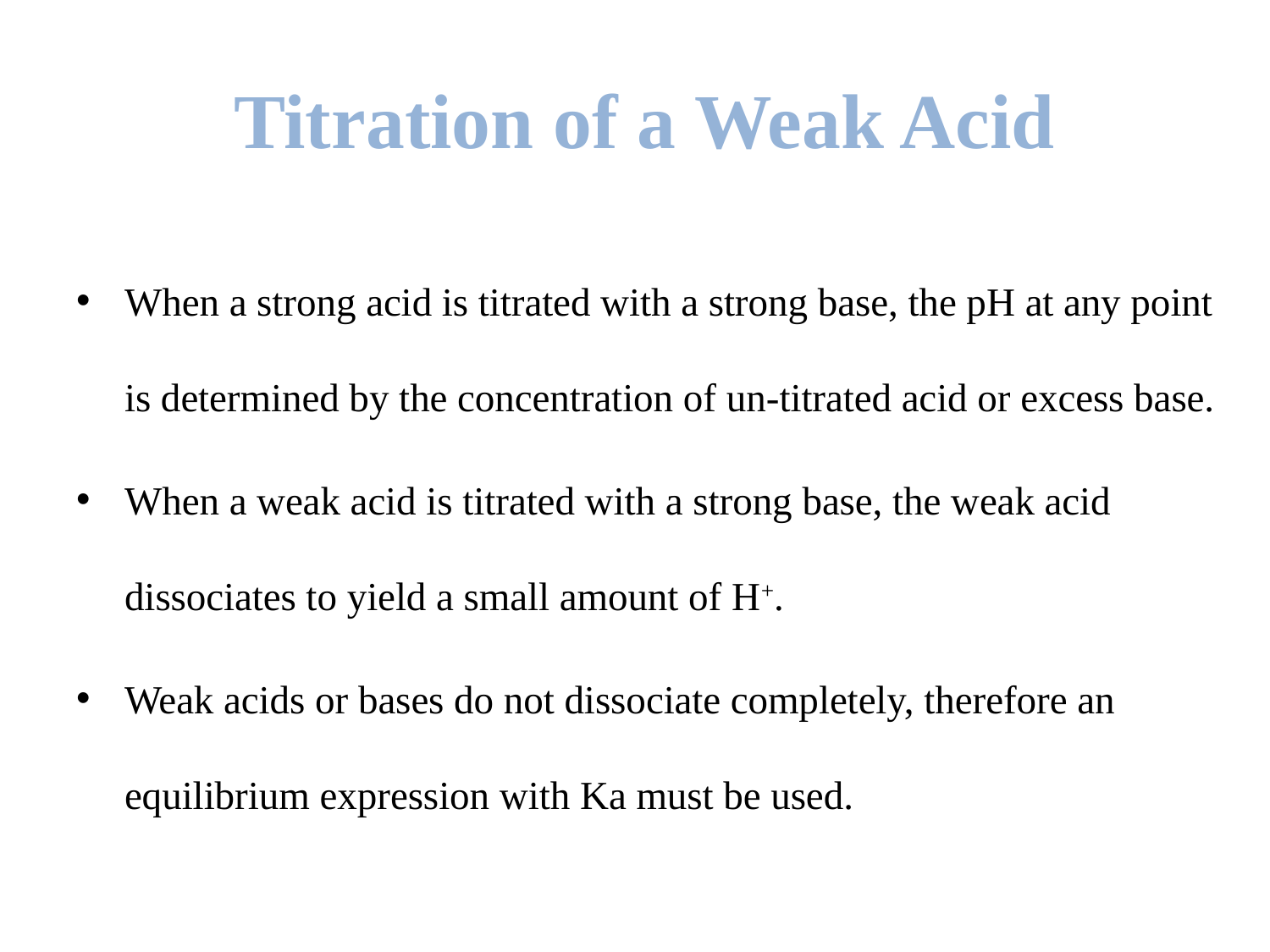

# Titration of a Weak Acid
When a strong acid is titrated with a strong base, the pH at any point is determined by the concentration of un-titrated acid or excess base.
When a weak acid is titrated with a strong base, the weak acid dissociates to yield a small amount of H+.
Weak acids or bases do not dissociate completely, therefore an equilibrium expression with Ka must be used.